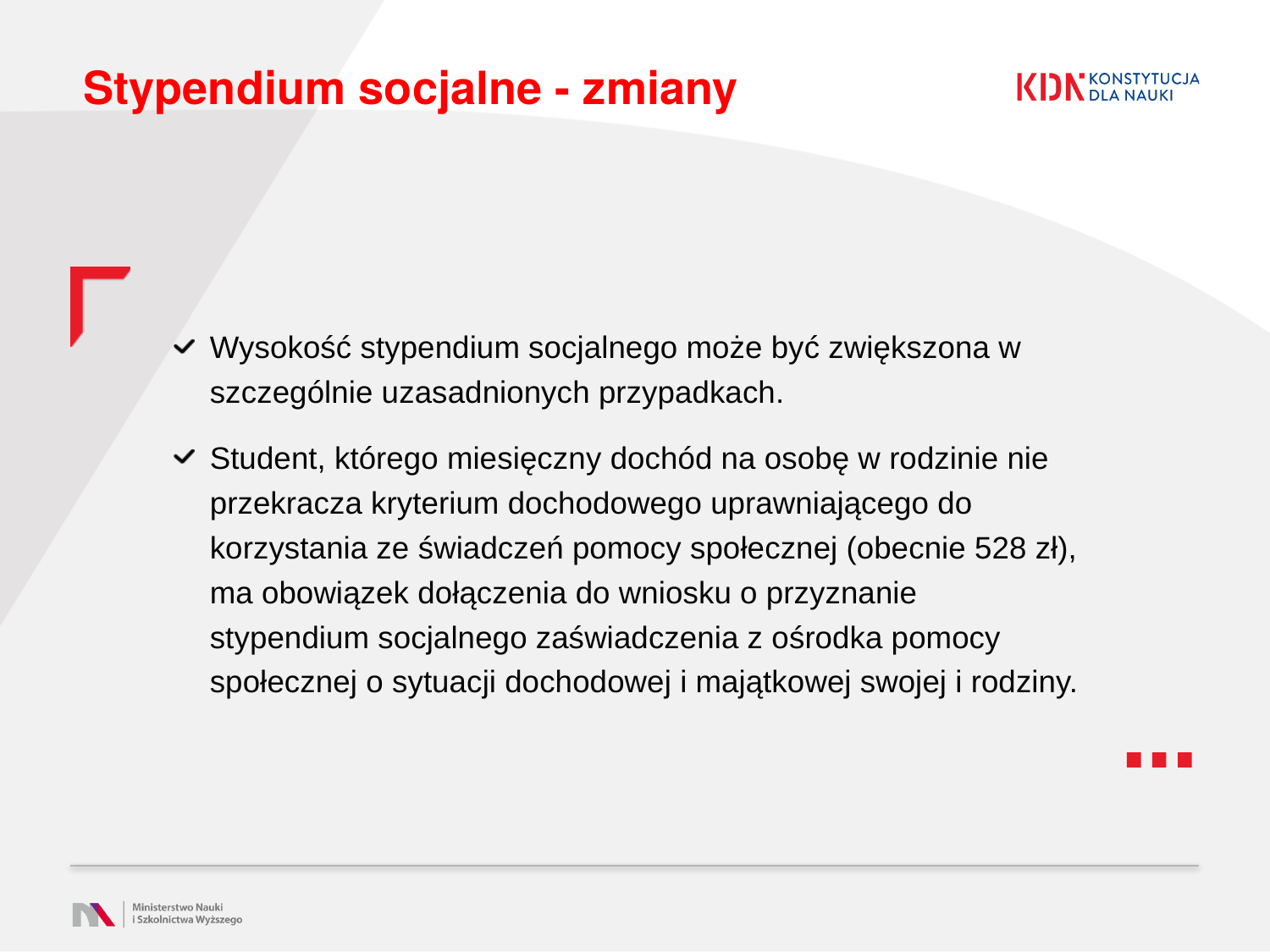

# Stypendium socjalne - zmiany
Wysokość stypendium socjalnego może być zwiększona w szczególnie uzasadnionych przypadkach.
Student, którego miesięczny dochód na osobę w rodzinie nie przekracza kryterium dochodowego uprawniającego do korzystania ze świadczeń pomocy społecznej (obecnie 528 zł), ma obowiązek dołączenia do wniosku o przyznanie stypendium socjalnego zaświadczenia z ośrodka pomocy społecznej o sytuacji dochodowej i majątkowej swojej i rodziny.